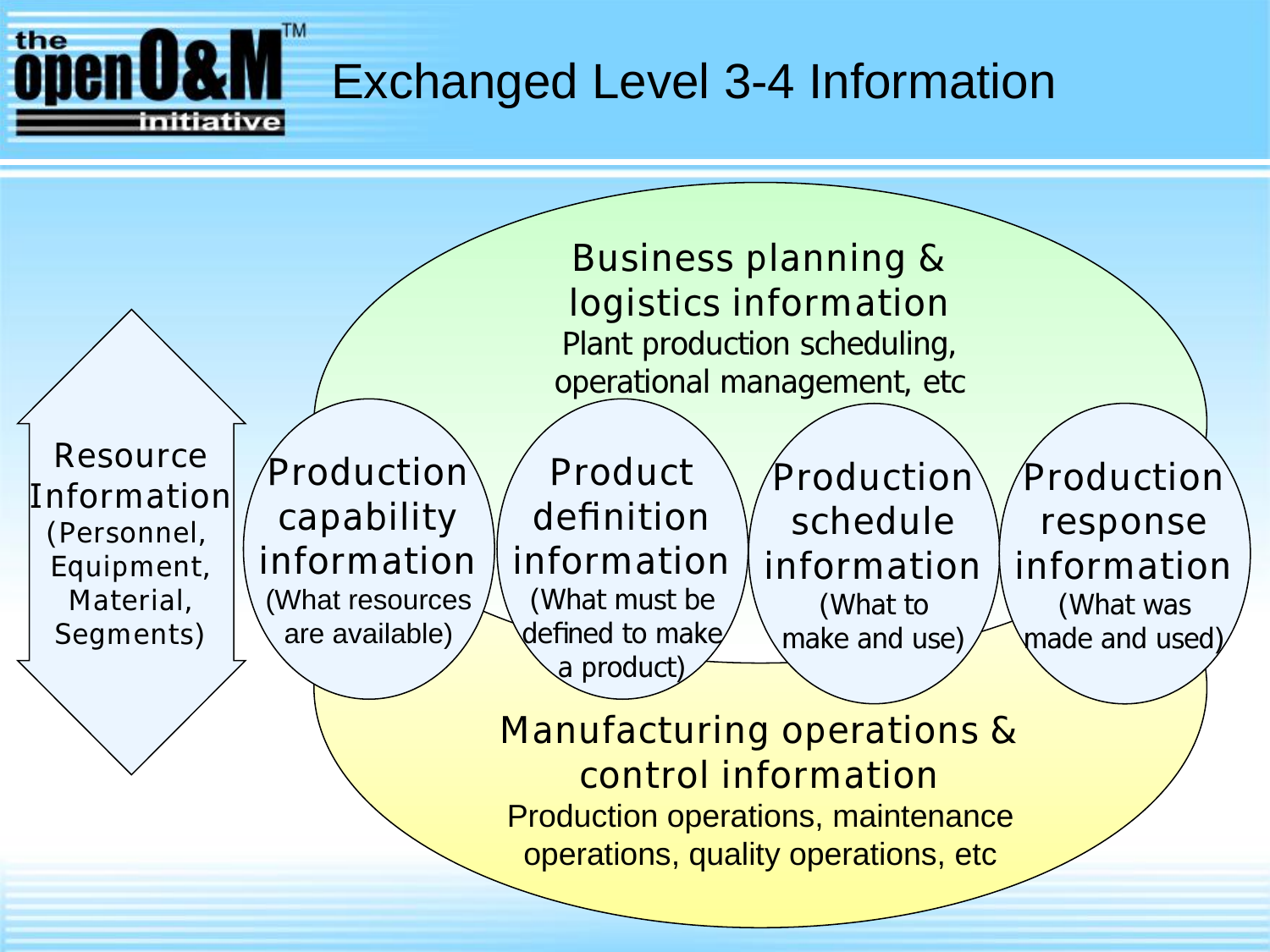

# Exchanged Level 3-4 Information
Business planning &
logistics information
Plant production scheduling,
operational management, etc

Resource
Information
(Personnel,
Equipment,
Material,
Segments)
Production
capability
information
(What resources
are available)

Product
definition
information
(What must be
defined to make
a product)
Production
response
information
(What was
made and used)
Production
schedule
information
(What to
make and use)

Manufacturing operations &
control information
Production operations, maintenance
operations, quality operations, etc